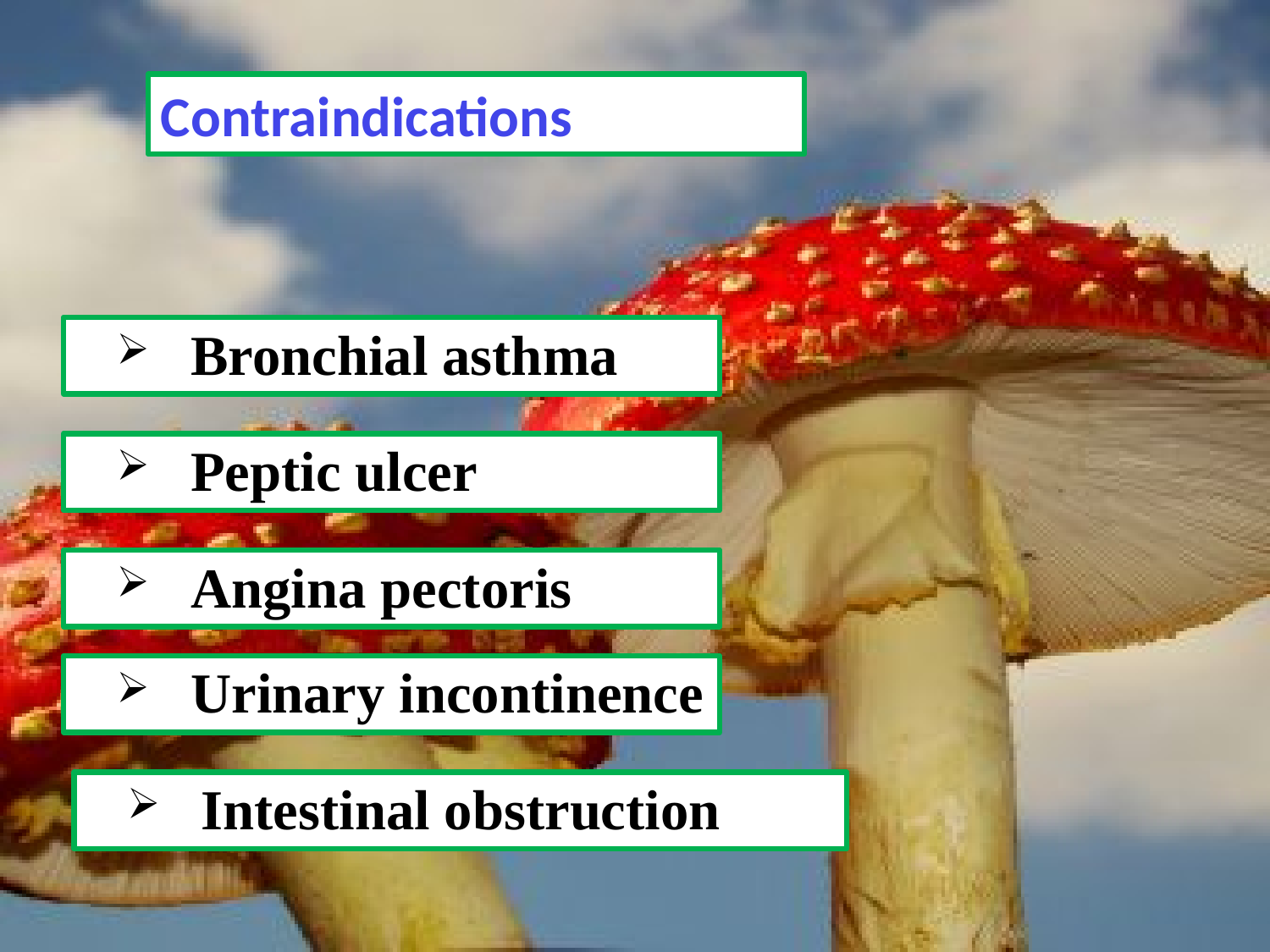

Contraindications
Bronchial asthma
Peptic ulcer
Angina pectoris
Urinary incontinence
Intestinal obstruction